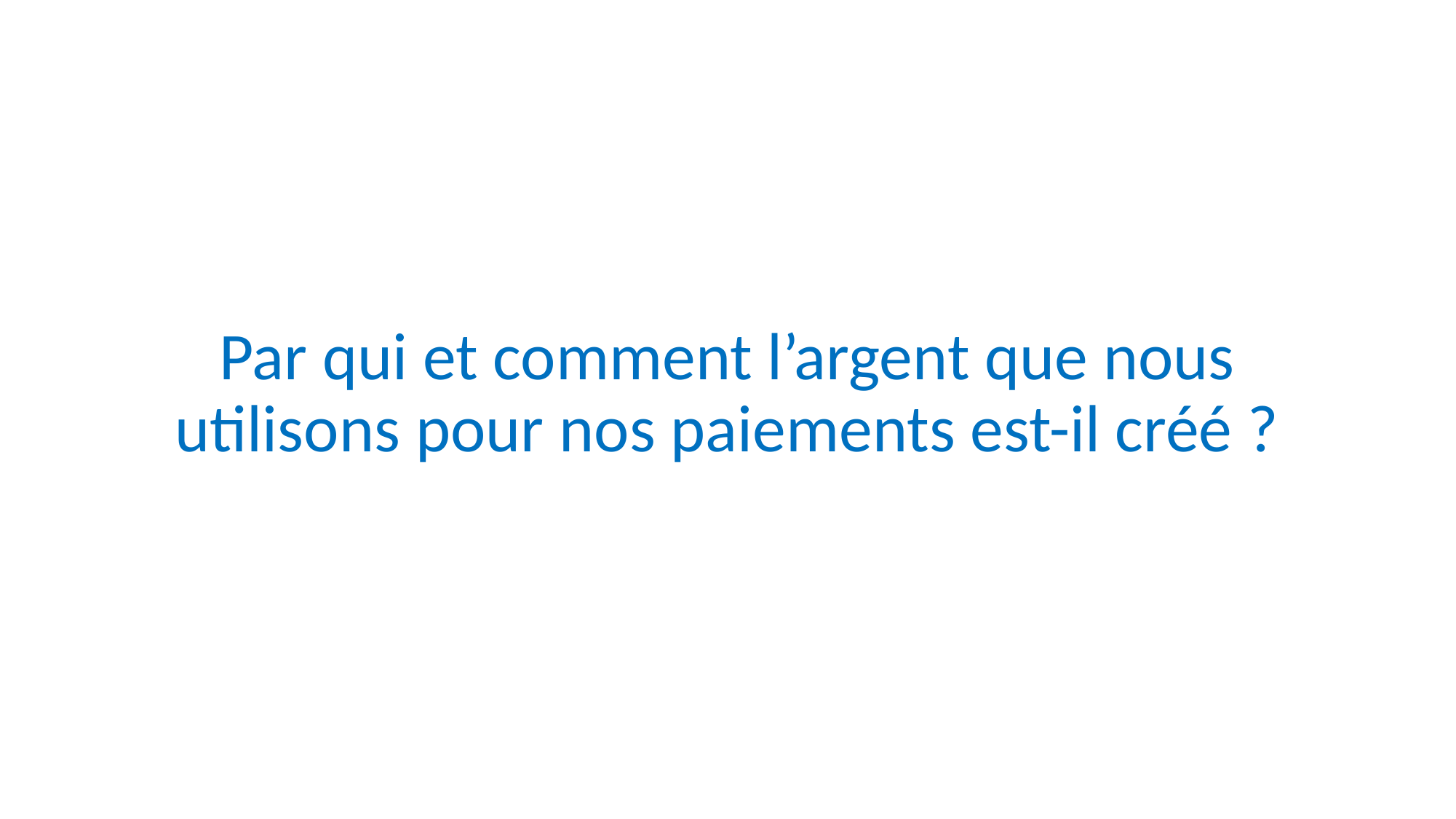

# Par qui et comment l’argent que nous utilisons pour nos paiements est-il créé ?